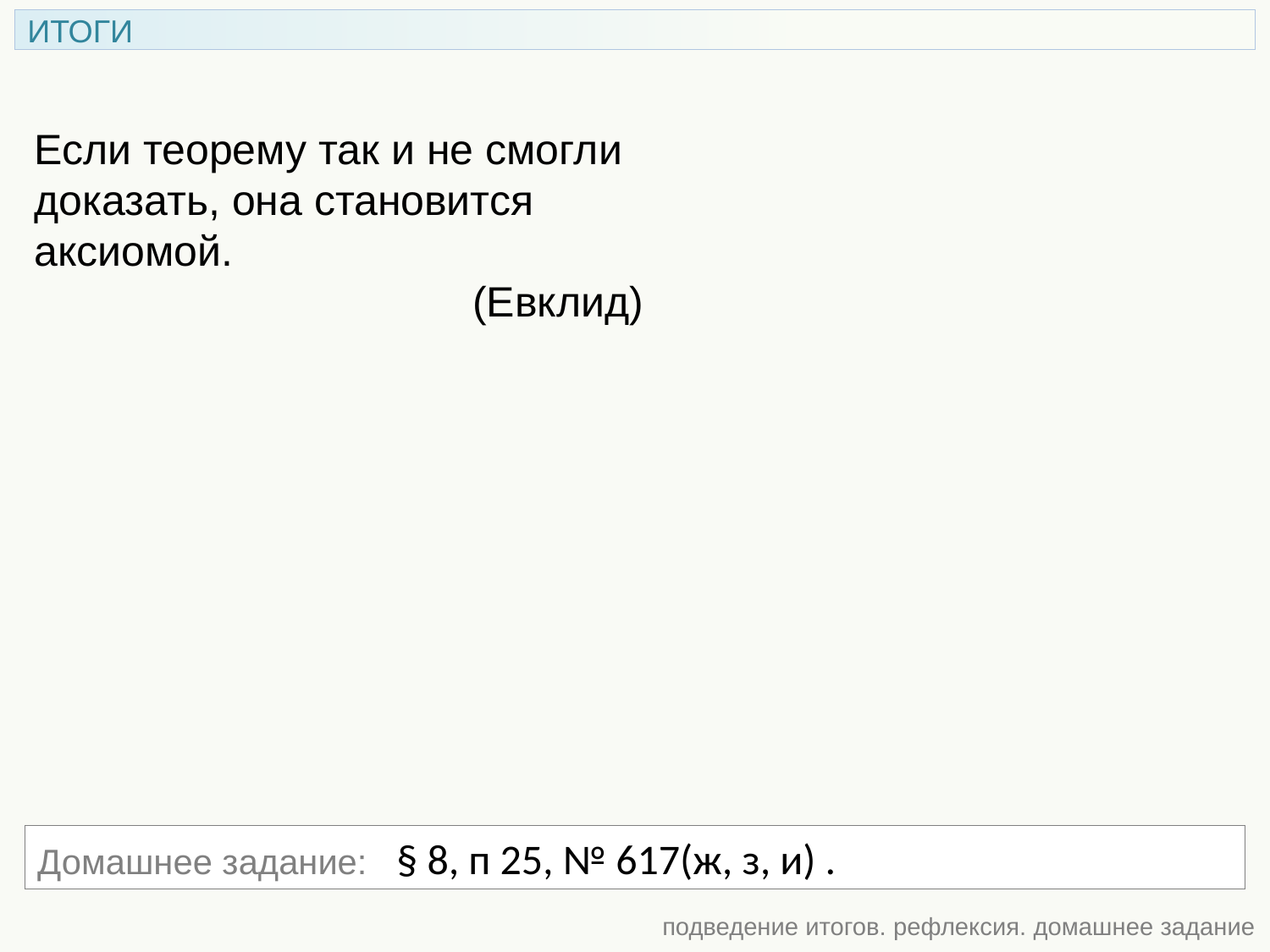

ИТОГИ
Если теорему так и не смогли доказать, она становится аксиомой.
                                     (Евклид)
Домашнее задание:   § 8, п 25, № 617(ж, з, и) .
подведение итогов. рефлексия. домашнее задание